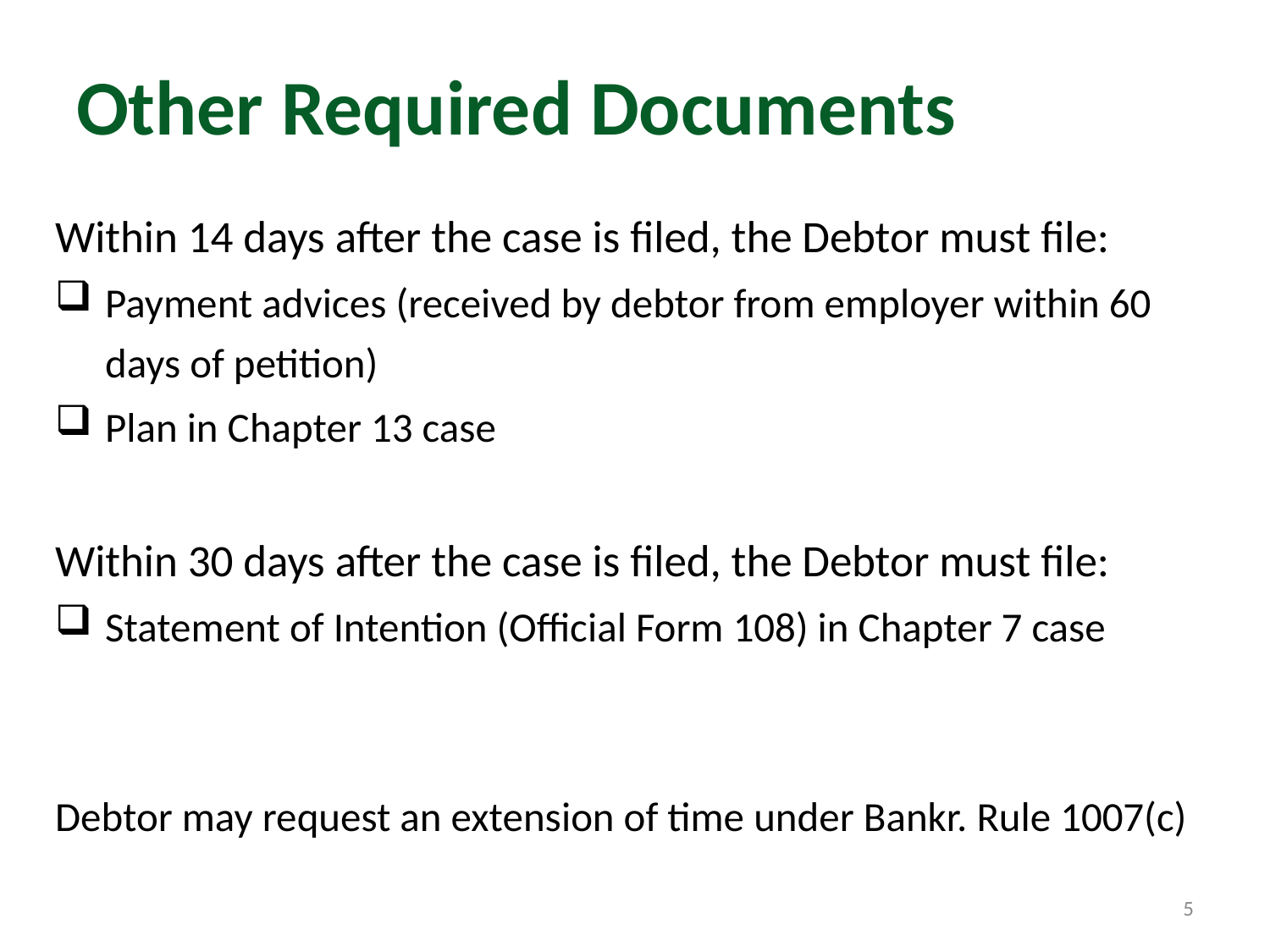

# Other Required Documents
Within 14 days after the case is filed, the Debtor must file:
Payment advices (received by debtor from employer within 60 days of petition)
Plan in Chapter 13 case

Within 30 days after the case is filed, the Debtor must file:
Statement of Intention (Official Form 108) in Chapter 7 case

Debtor may request an extension of time under Bankr. Rule 1007(c)
5